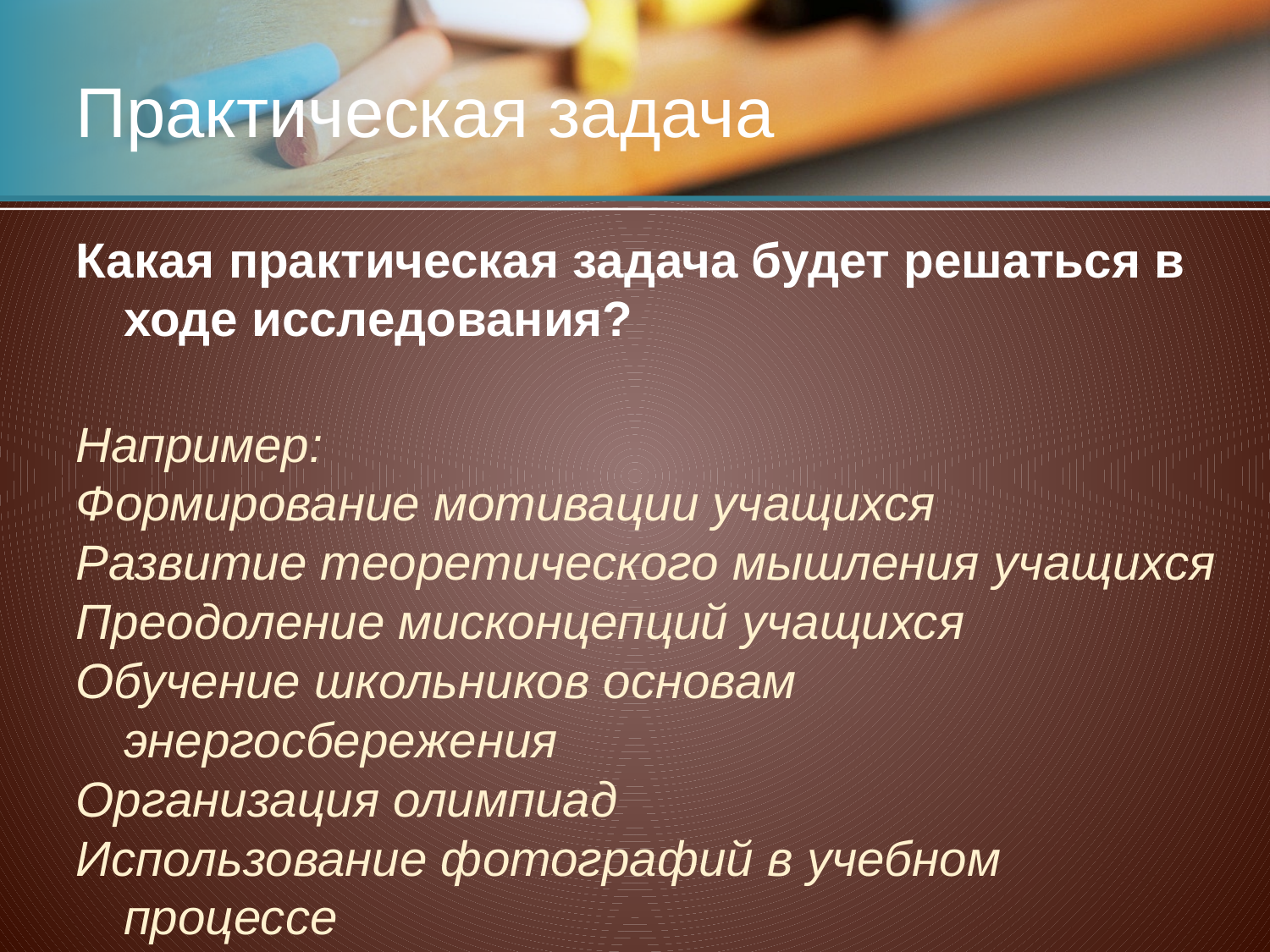

# Практическая задача
Какая практическая задача будет решаться в ходе исследования?

Например:
Формирование мотивации учащихся
Развитие теоретического мышления учащихся
Преодоление мисконцепций учащихся
Обучение школьников основам энергосбережения
Организация олимпиад
Использование фотографий в учебном процессе